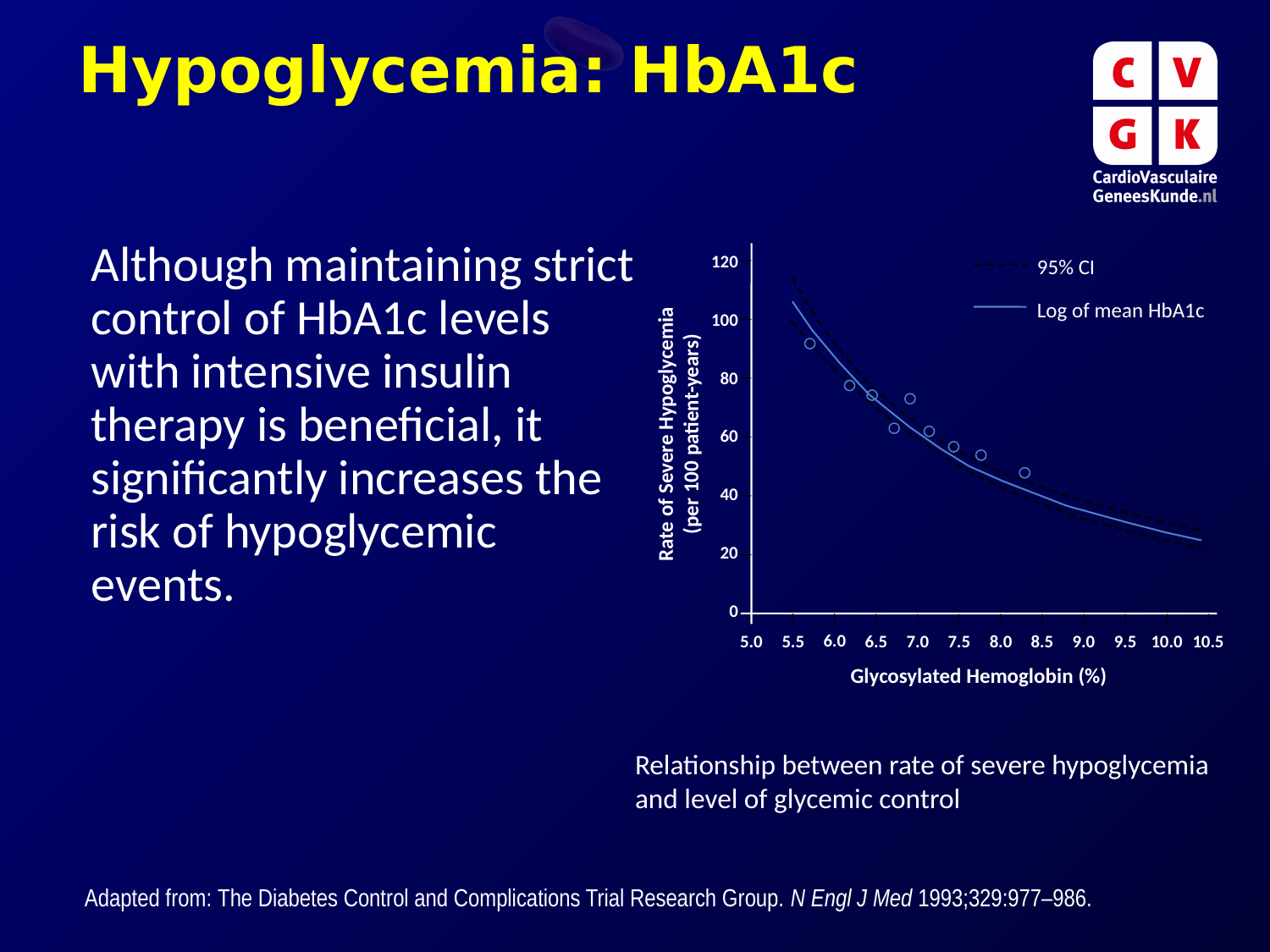

Hypoglycemia: HbA1c
Although maintaining strict control of HbA1c levels with intensive insulin therapy is beneficial, it significantly increases the risk of hypoglycemic events.

120
100
80
60
40
20
0
95% CI

Log of mean HbA1c

Rate of Severe Hypoglycemia
(per 100 patient-years)

6.0
5.0
5.5
6.5
7.0
7.5
8.0
8.5
9.0
9.5
10.0
10.5
Glycosylated Hemoglobin (%)
Relationship between rate of severe hypoglycemia and level of glycemic control
Adapted from: The Diabetes Control and Complications Trial Research Group. N Engl J Med 1993;329:977–986.